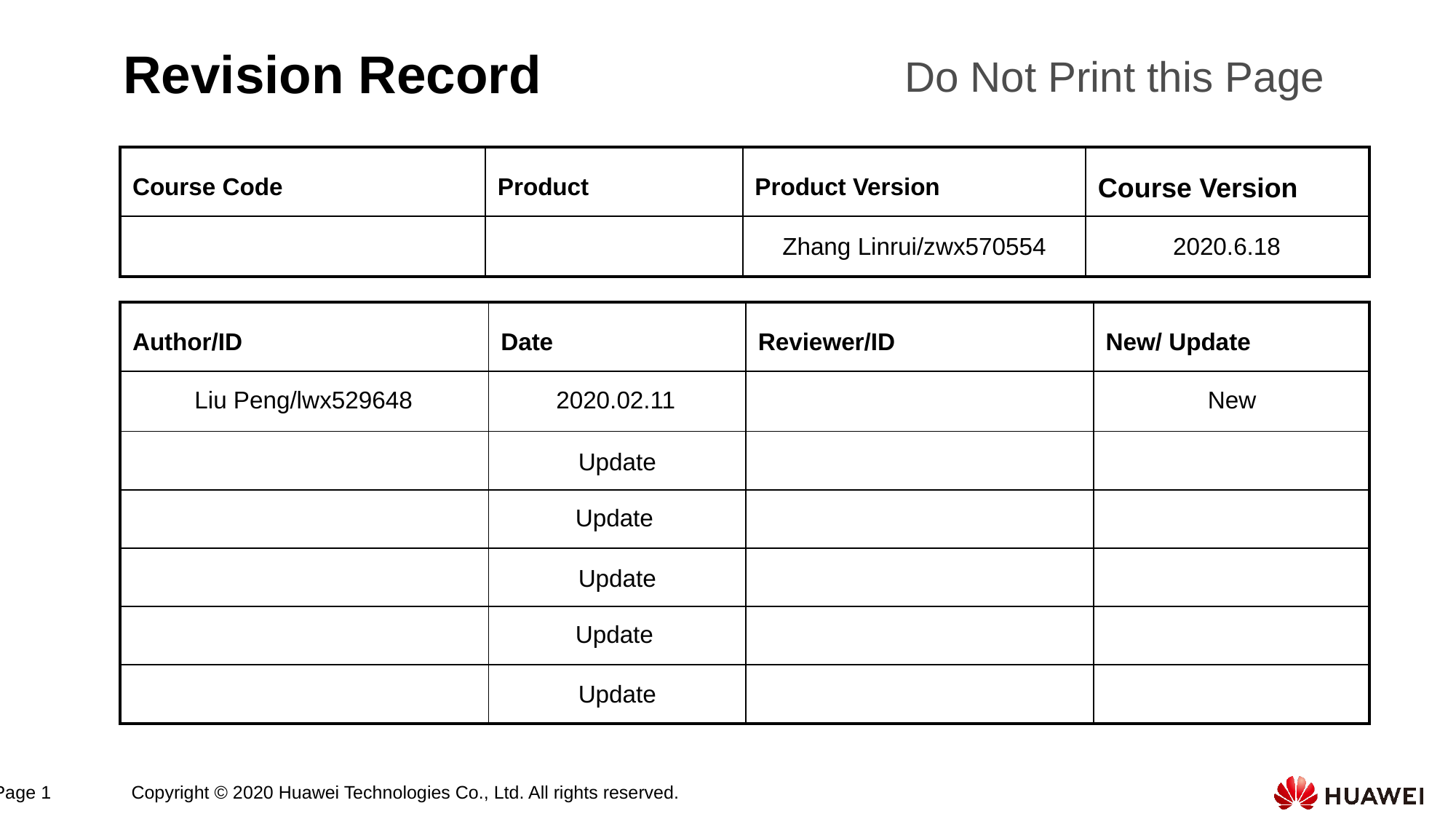

Zhang Linrui/zwx570554
2020.6.18
Liu Peng/lwx529648
2020.02.11

New

Update

Update

Update

Update

Update